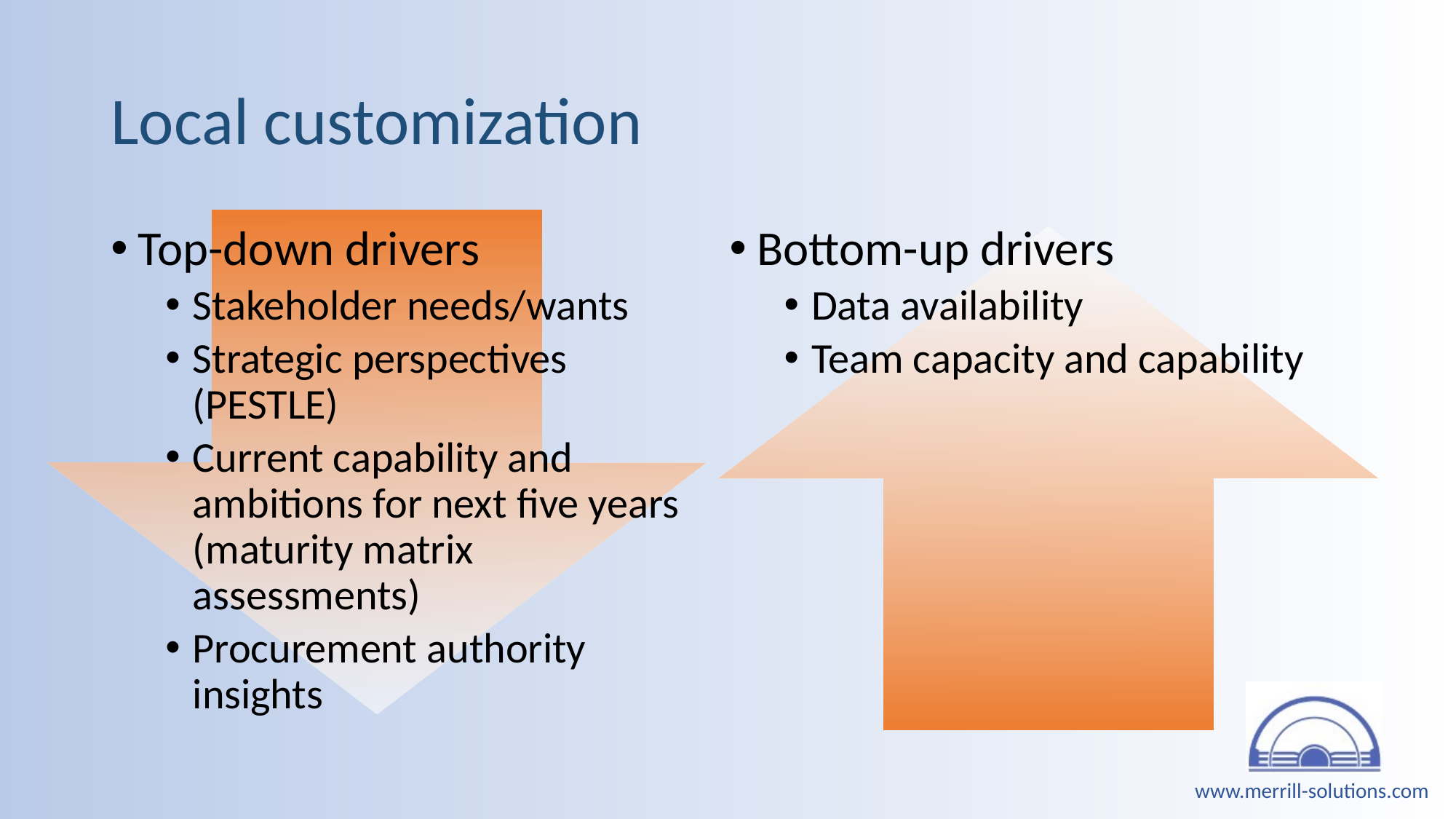

# Local customization

Top-down drivers
Stakeholder needs/wants
Strategic perspectives (PESTLE)
Current capability and ambitions for next five years (maturity matrix assessments)
Procurement authority insights
Bottom-up drivers
Data availability
Team capacity and capability